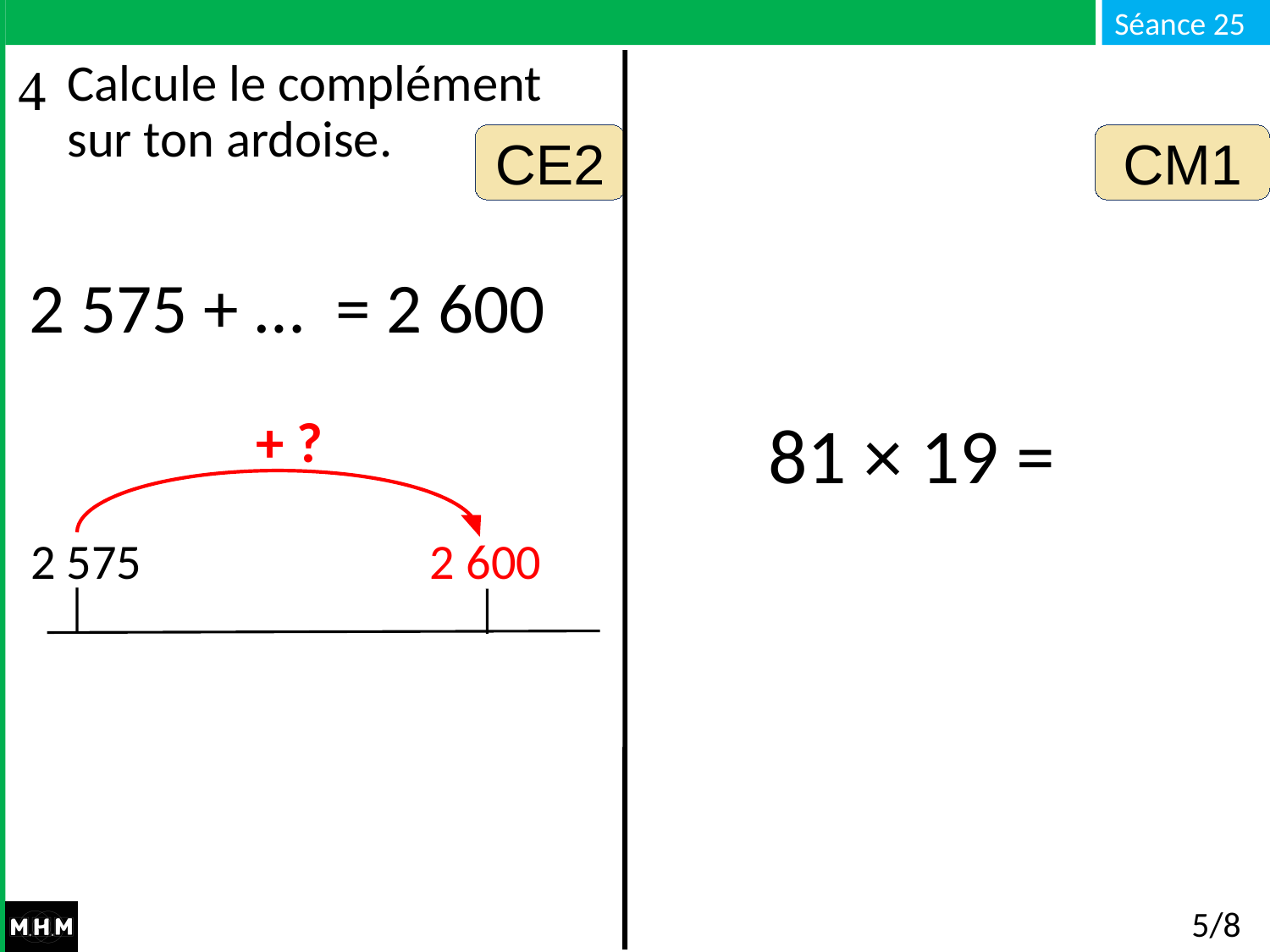

Calcule le complément
sur ton ardoise.

CE2
CM1
2 575 + …  = 2 600
+ ?

2 575
2 600
 81 × 19 =
# 5/8